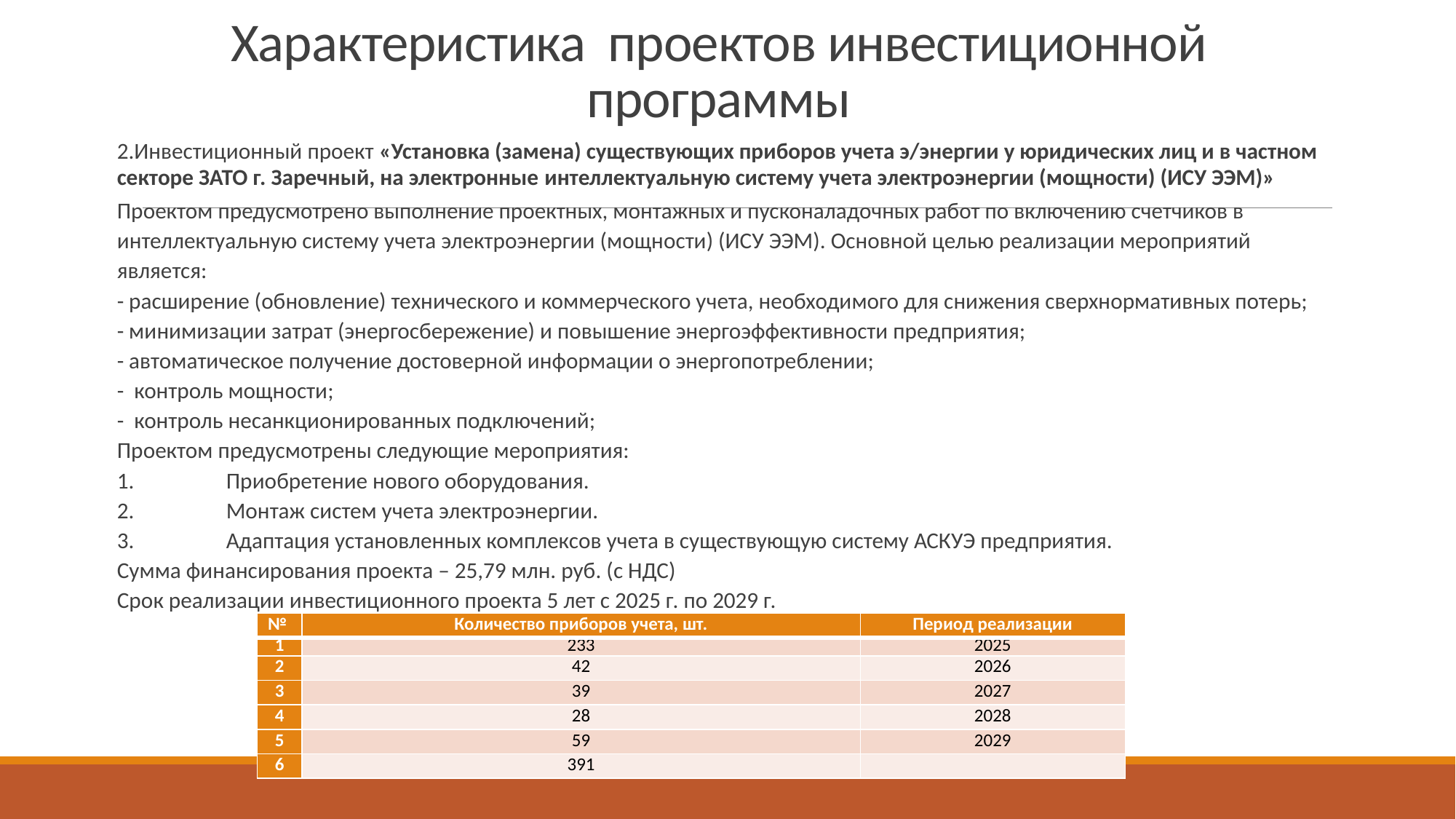

# Характеристика  проектов инвестиционной программы
2.Инвестиционный проект «Установка (замена) существующих приборов учета э/энергии у юридических лиц и в частном секторе ЗАТО г. Заречный, на электронные интеллектуальную систему учета электроэнергии (мощности) (ИСУ ЭЭМ)»
Проектом предусмотрено выполнение проектных, монтажных и пусконаладочных работ по включению счетчиков в интеллектуальную систему учета электроэнергии (мощности) (ИСУ ЭЭМ). Основной целью реализации мероприятий является:
- расширение (обновление) технического и коммерческого учета, необходимого для снижения сверхнормативных потерь;
- минимизации затрат (энергосбережение) и повышение энергоэффективности предприятия;
- автоматическое получение достоверной информации о энергопотреблении;
-  контроль мощности;
-  контроль несанкционированных подключений;
Проектом предусмотрены следующие мероприятия:
1.	Приобретение нового оборудования.
2.	Монтаж систем учета электроэнергии.
3.	Адаптация установленных комплексов учета в существующую систему АСКУЭ предприятия.
Сумма финансирования проекта – 25,79 млн. руб. (с НДС)
Срок реализации инвестиционного проекта 5 лет с 2025 г. по 2029 г.

| № | Количество приборов учета, шт. | Период реализации |
| --- | --- | --- |
| 1 | 233 | 2025 |
| 2 | 42 | 2026 |
| 3 | 39 | 2027 |
| 4 | 28 | 2028 |
| 5 | 59 | 2029 |
| 6 | 391 |  |